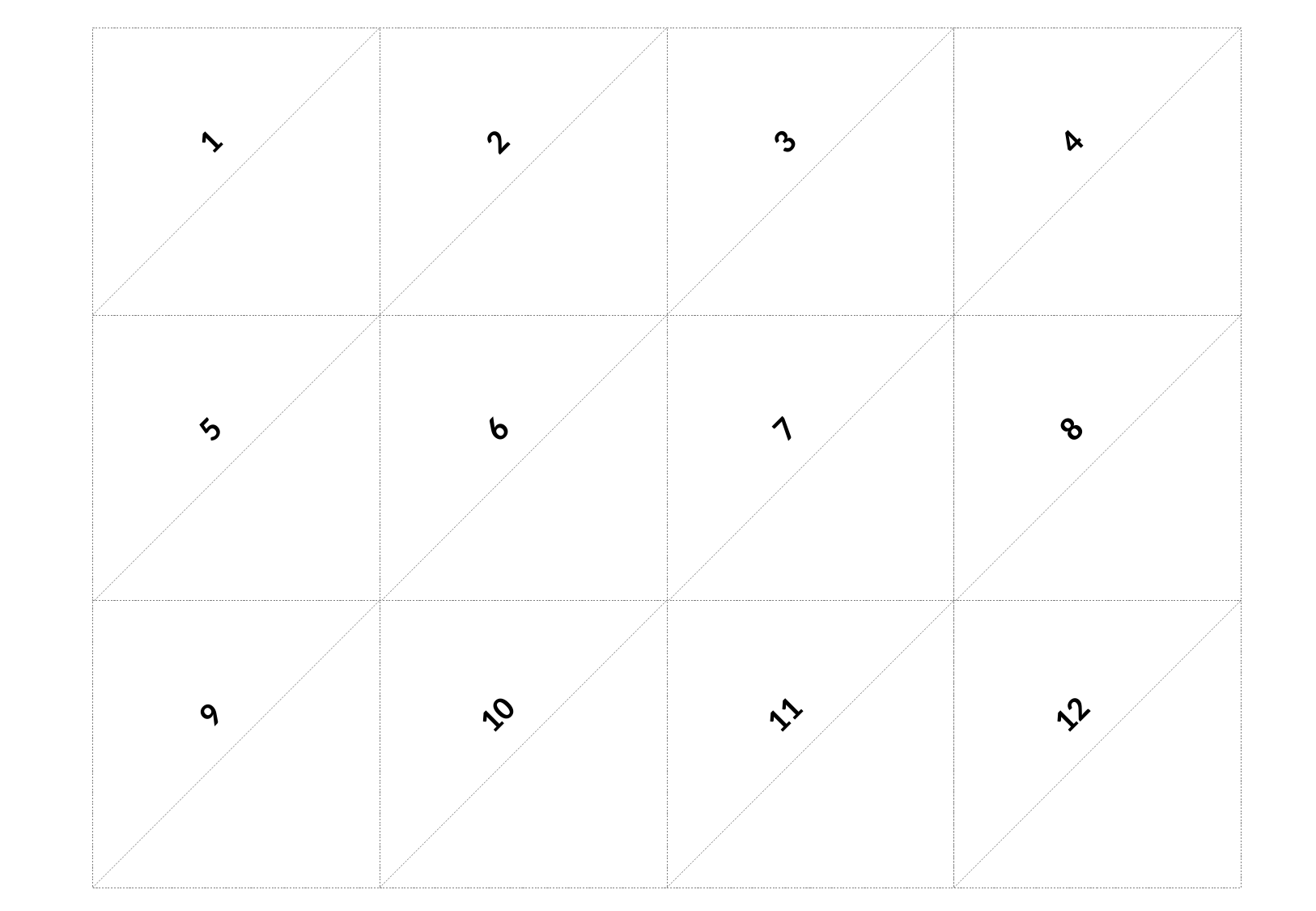

1
2
3
4

5
6
7
8

9
10
11
12